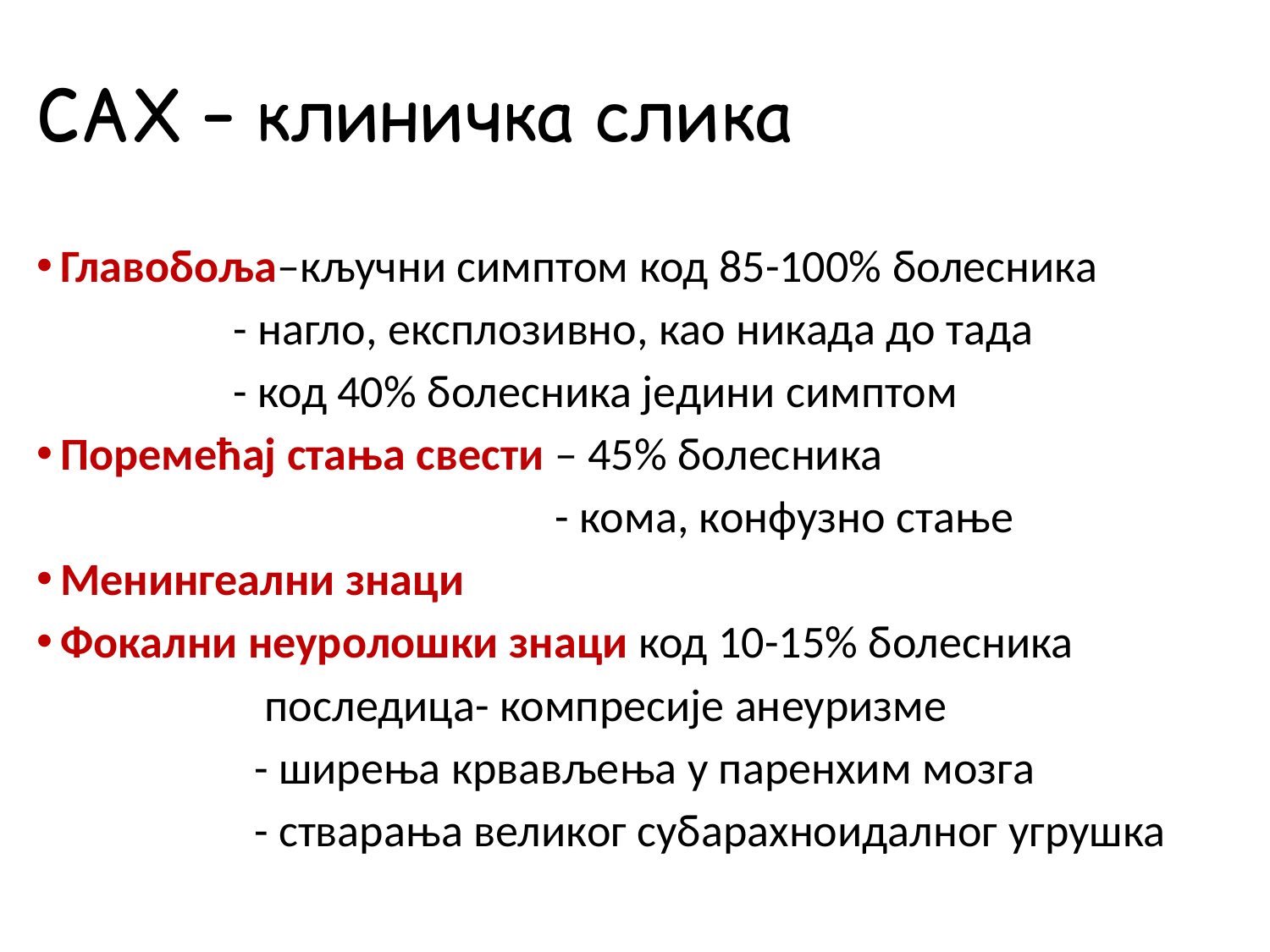

# САХ – клиничка слика
Главобоља–кључни симптом код 85-100% болесника
                   - нагло, експлозивно, као никада до тада
                   - код 40% болесника једини симптом
Поремећај стања свести – 45% болесника
                                                  - кома, конфузно стање
Менингеални знаци
Фокални неуролошки знаци код 10-15% болесника
                      последица- компресије анеуризме
                     - ширења крвављења у паренхим мозга
                     - стварања великог субарахноидалног угрушка